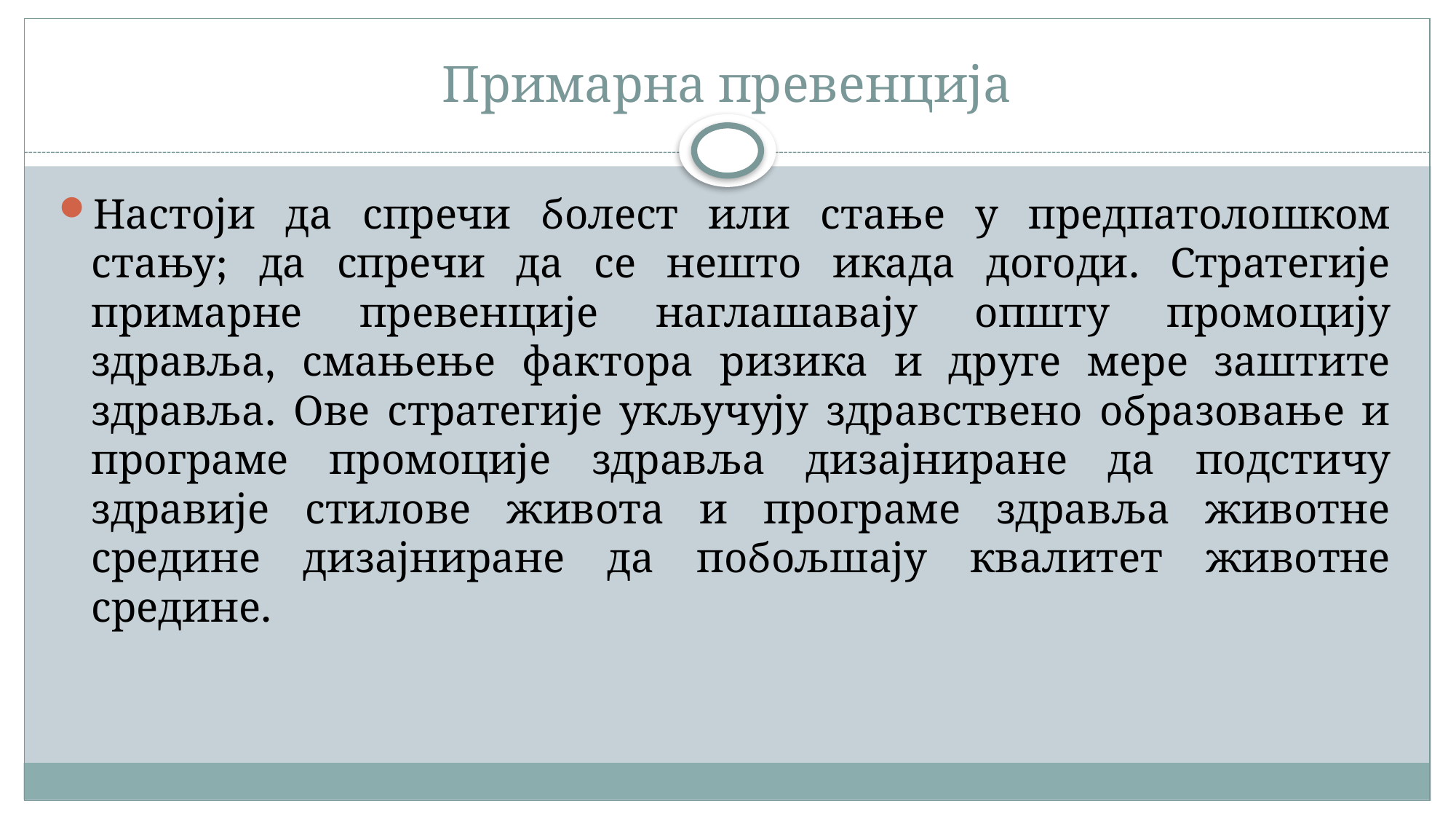

# Примарна превенција
Настоји да спречи болест или стање у предпатолошком стању; да спречи да се нешто икада догоди. Стратегије примарне превенције наглашавају општу промоцију здравља, смањење фактора ризика и друге мере заштите здравља. Ове стратегије укључују здравствено образовање и програме промоције здравља дизајниране да подстичу здравије стилове живота и програме здравља животне средине дизајниране да побољшају квалитет животне средине.